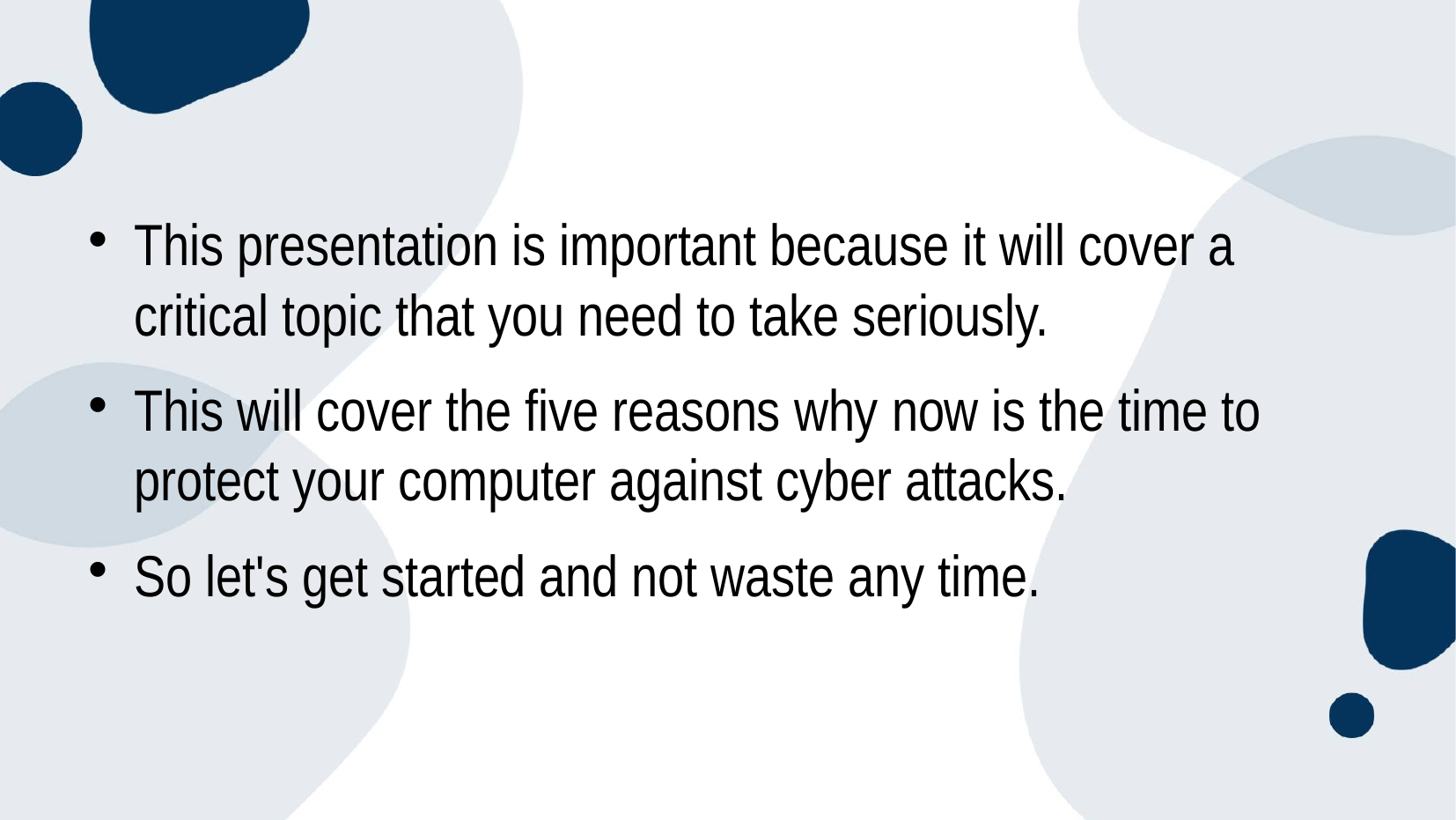

#
This presentation is important because it will cover a critical topic that you need to take seriously.
This will cover the five reasons why now is the time to protect your computer against cyber attacks.
So let's get started and not waste any time.